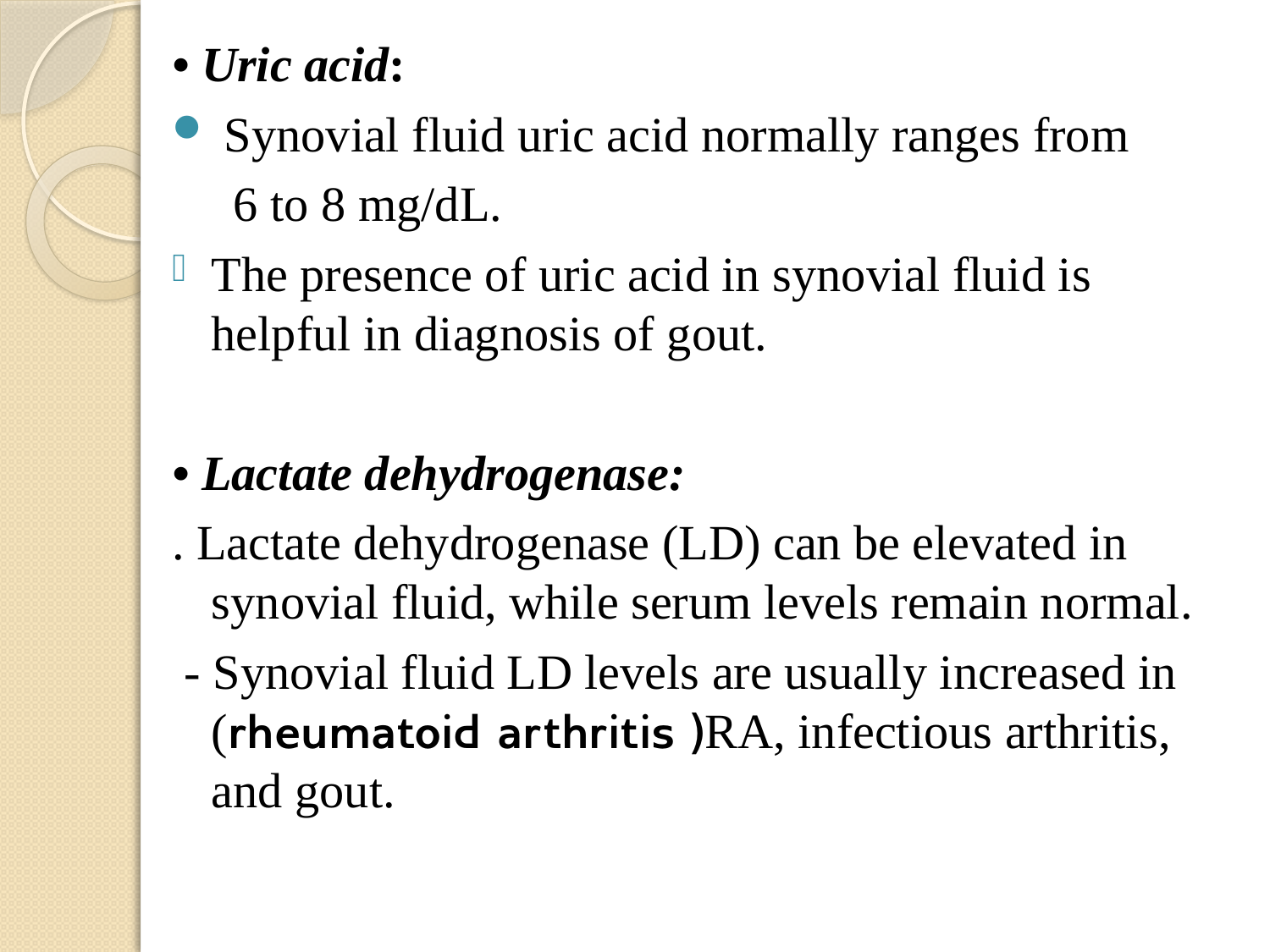

• Uric acid:
 Synovial fluid uric acid normally ranges from
     6 to 8 mg/dL.
The presence of uric acid in synovial fluid is helpful in diagnosis of gout.

• Lactate dehydrogenase:
. Lactate dehydrogenase (LD) can be elevated in synovial fluid, while serum levels remain normal.
 - Synovial fluid LD levels are usually increased in (rheumatoid arthritis )RA, infectious arthritis, and gout.